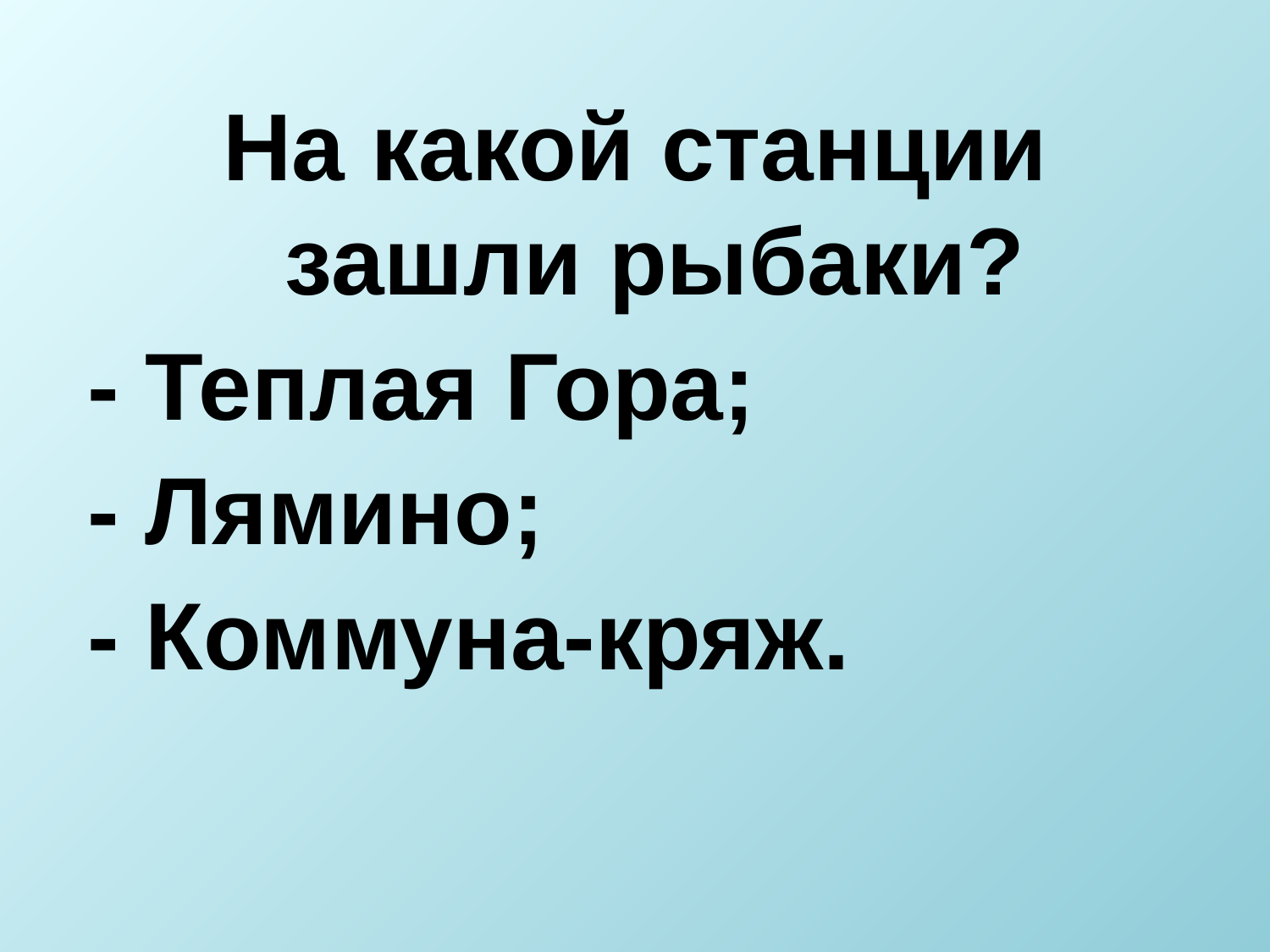

На какой станции зашли рыбаки?
- Теплая Гора;
- Лямино;
- Коммуна-кряж.